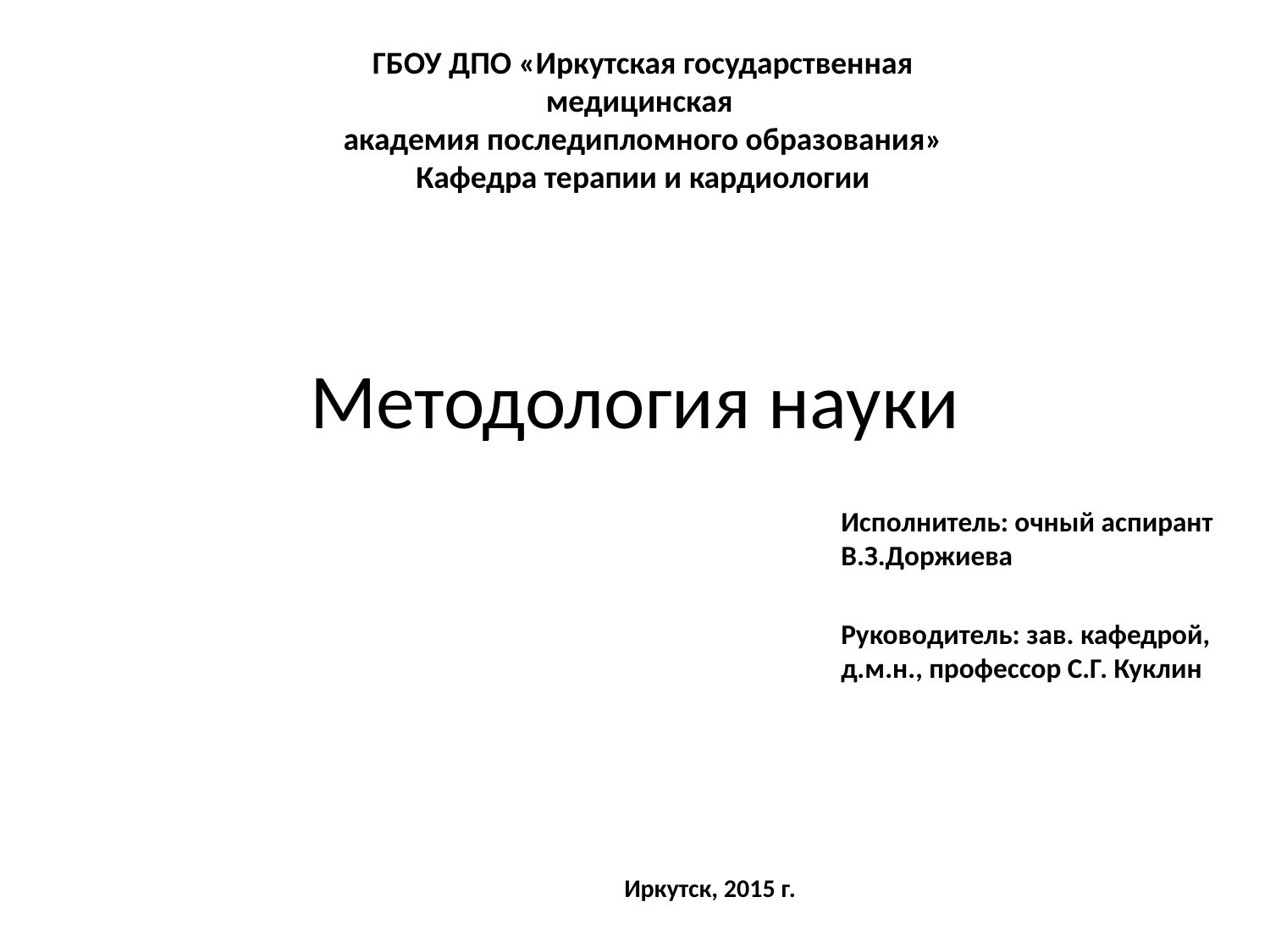

ГБОУ ДПО «Иркутская государственная медицинская
академия последипломного образования»
Кафедра терапии и кардиологии
# Методология науки
	Исполнитель: очный аспирант В.З.Доржиева

	Руководитель: зав. кафедрой, д.м.н., профессор С.Г. Куклин

Иркутск, 2015 г.